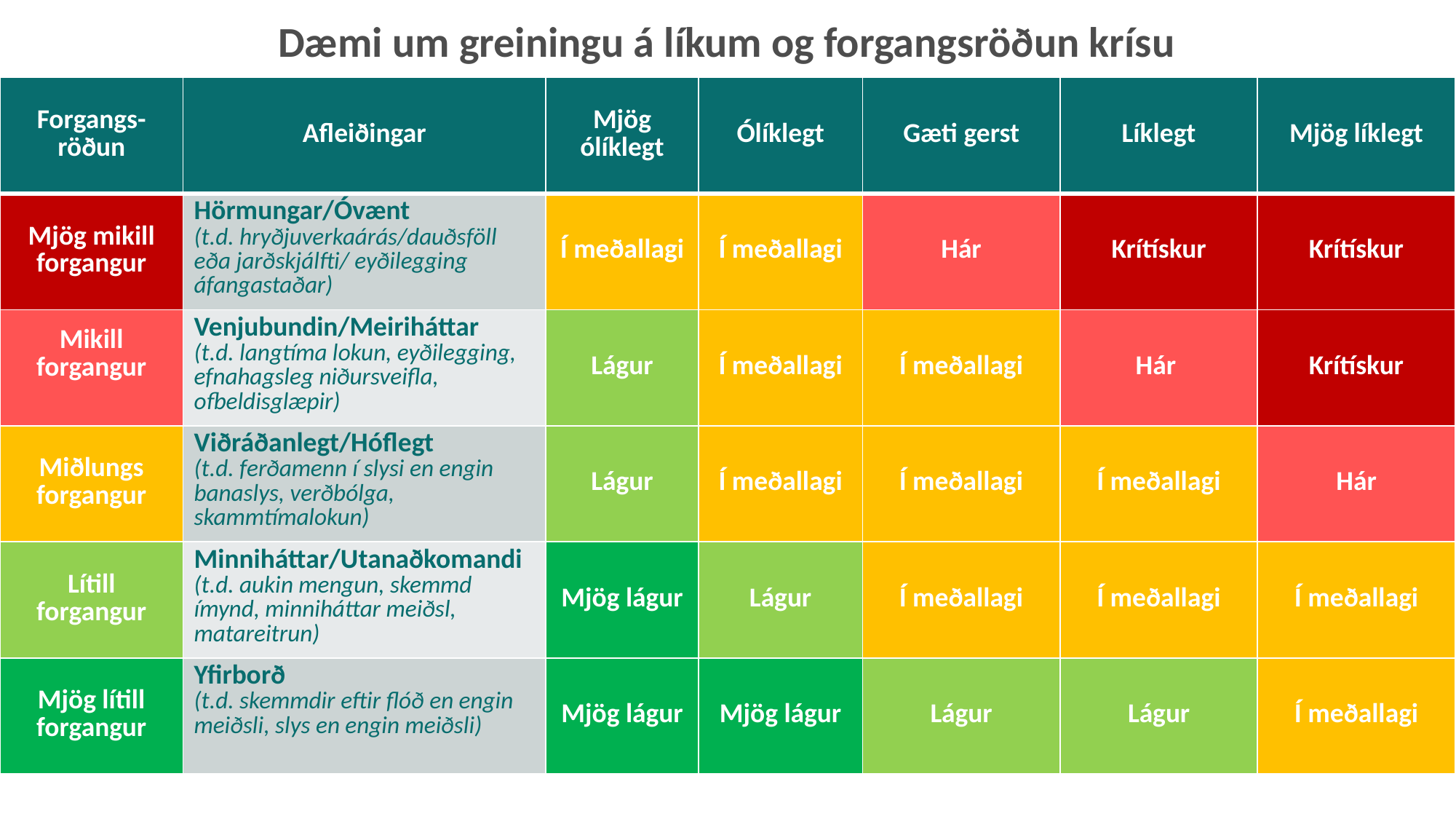

Dæmi um greiningu á líkum og forgangsröðun krísu
| Forgangs- röðun | Afleiðingar | Mjög ólíklegt | Ólíklegt | Gæti gerst | Líklegt | Mjög líklegt |
| --- | --- | --- | --- | --- | --- | --- |
| Mjög mikill forgangur | Hörmungar/Óvænt (t.d. hryðjuverkaárás/dauðsföll eða jarðskjálfti/ eyðilegging áfangastaðar) | Í meðallagi | Í meðallagi | Hár | Krítískur | Krítískur |
| Mikill forgangur | Venjubundin/Meiriháttar (t.d. langtíma lokun, eyðilegging, efnahagsleg niðursveifla, ofbeldisglæpir) | Lágur | Í meðallagi | Í meðallagi | Hár | Krítískur |
| Miðlungs forgangur | Viðráðanlegt/Hóflegt (t.d. ferðamenn í slysi en engin banaslys, verðbólga, skammtímalokun) | Lágur | Í meðallagi | Í meðallagi | Í meðallagi | Hár |
| Lítill forgangur | Minniháttar/Utanaðkomandi (t.d. aukin mengun, skemmd ímynd, minniháttar meiðsl, matareitrun) | Mjög lágur | Lágur | Í meðallagi | Í meðallagi | Í meðallagi |
| Mjög lítill forgangur | Yfirborð (t.d. skemmdir eftir flóð en engin meiðsli, slys en engin meiðsli) | Mjög lágur | Mjög lágur | Lágur | Lágur | Í meðallagi |